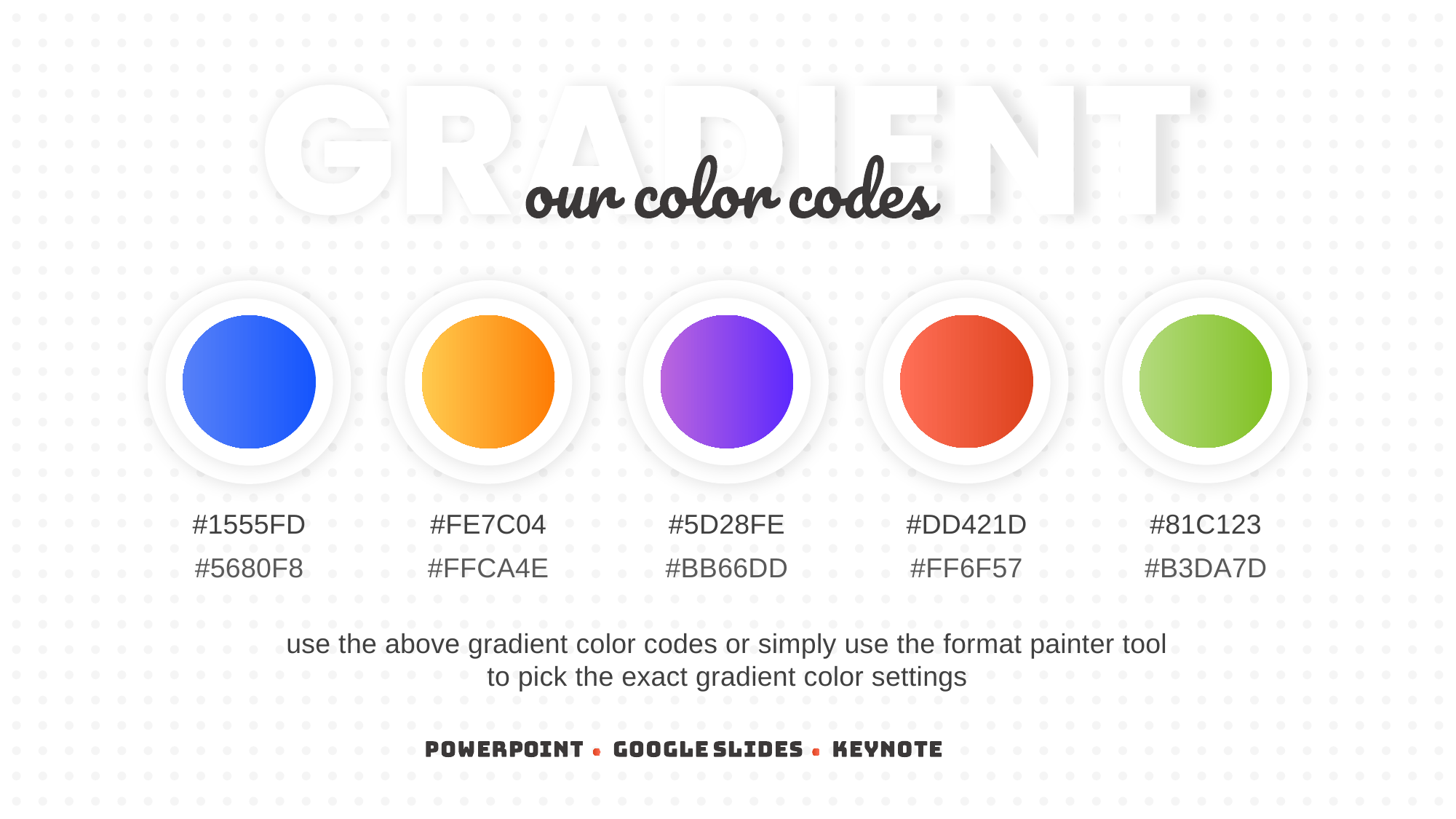

#1555FD
#FE7C04
#5D28FE
#DD421D
#81C123
#5680F8
#FFCA4E
#BB66DD
#FF6F57
#B3DA7D
use the above gradient color codes or simply use the format painter tool
to pick the exact gradient color settings